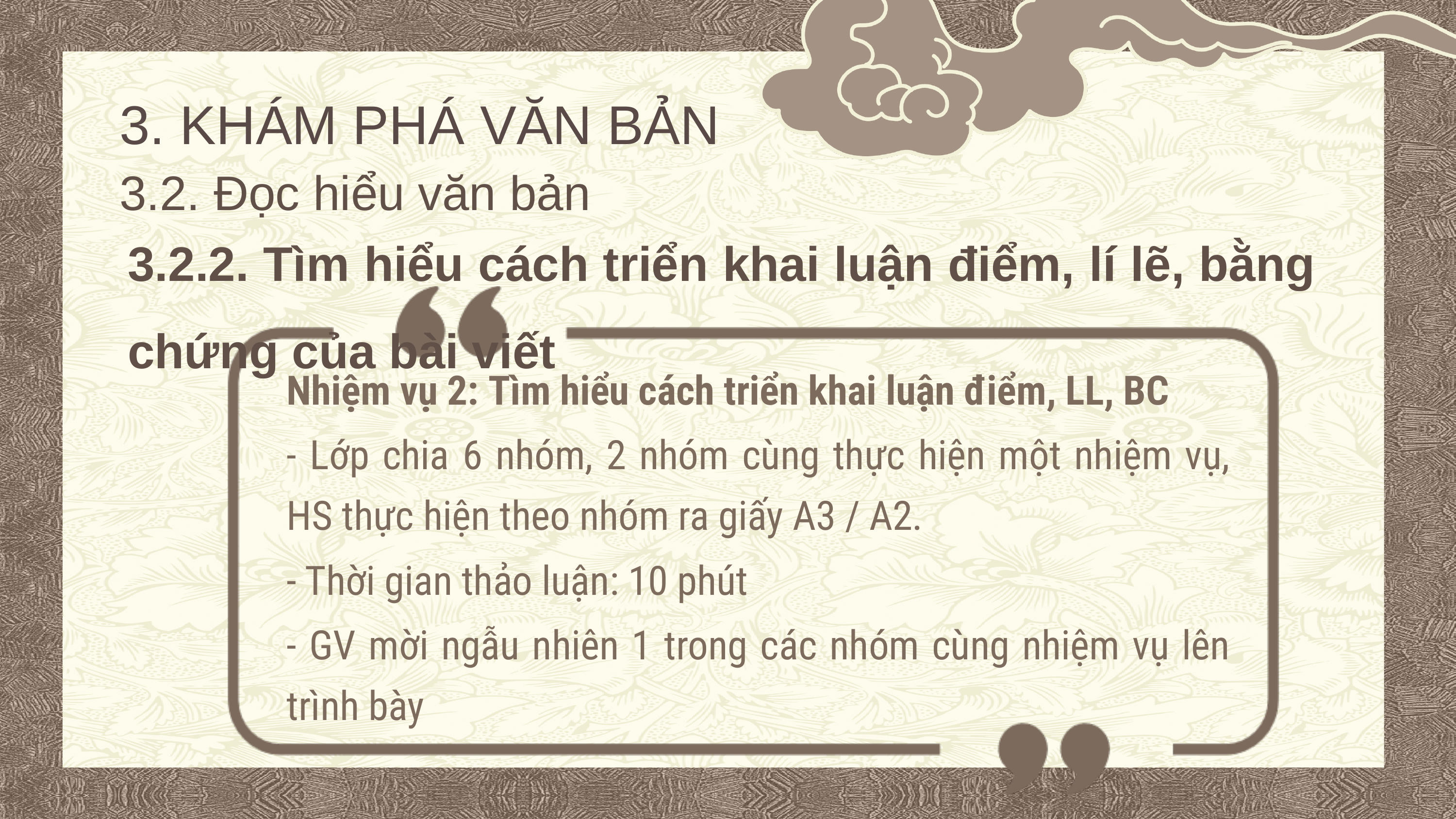

3. KHÁM PHÁ VĂN BẢN
3.2. Đọc hiểu văn bản
3.2.2. Tìm hiểu cách triển khai luận điểm, lí lẽ, bằng chứng của bài viết

Nhiệm vụ 2: Tìm hiểu cách triển khai luận điểm, LL, BC
- Lớp chia 6 nhóm, 2 nhóm cùng thực hiện một nhiệm vụ, HS thực hiện theo nhóm ra giấy A3 / A2.
- Thời gian thảo luận: 10 phút
- GV mời ngẫu nhiên 1 trong các nhóm cùng nhiệm vụ lên trình bày